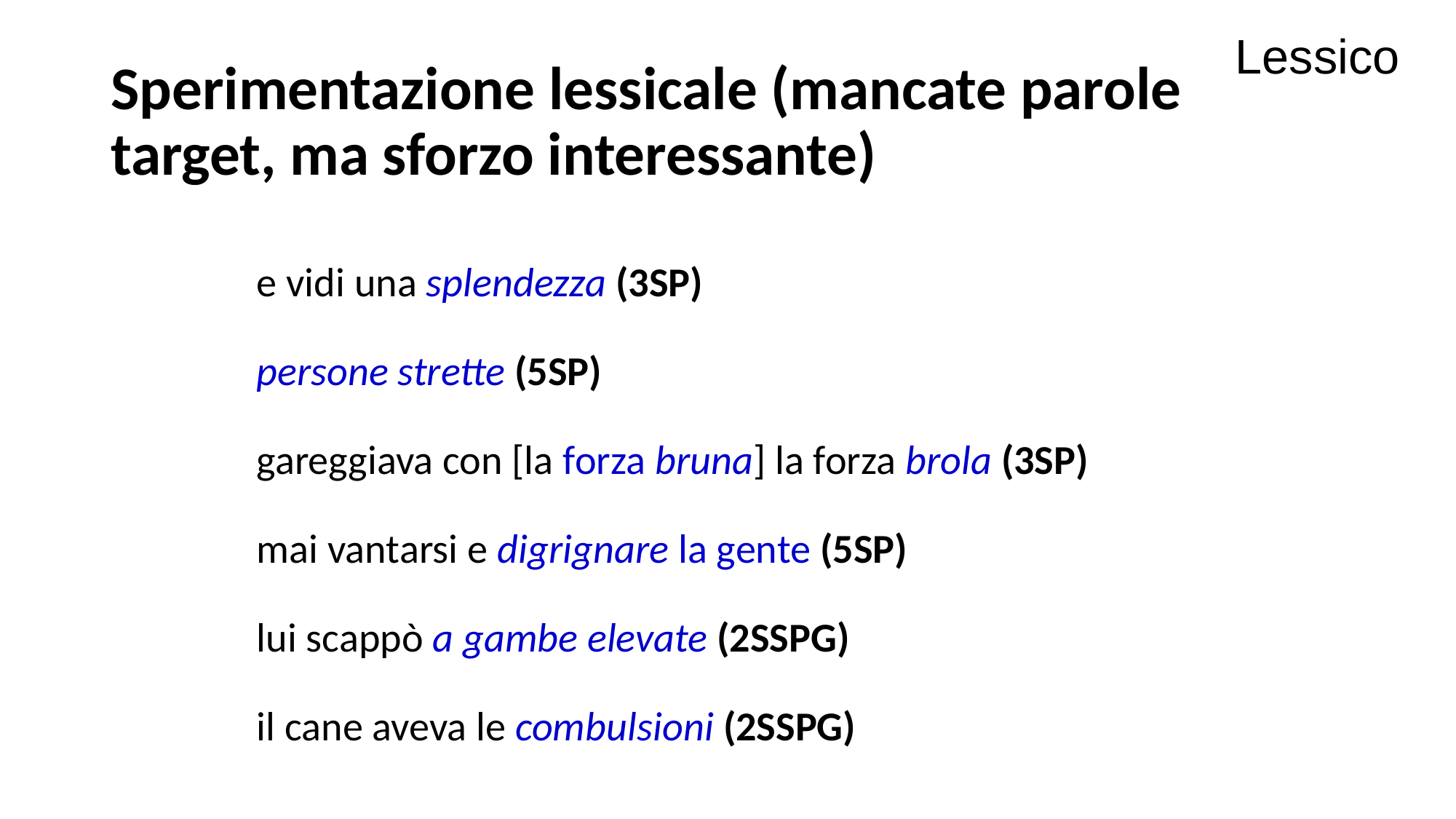

Lessico
# Sperimentazione lessicale (mancate parole target, ma sforzo interessante)
e vidi una splendezza (3SP)
persone strette (5SP)
gareggiava con [la forza bruna] la forza brola (3SP)
mai vantarsi e digrignare la gente (5SP)
lui scappò a gambe elevate (2SSPG)
il cane aveva le combulsioni (2SSPG)